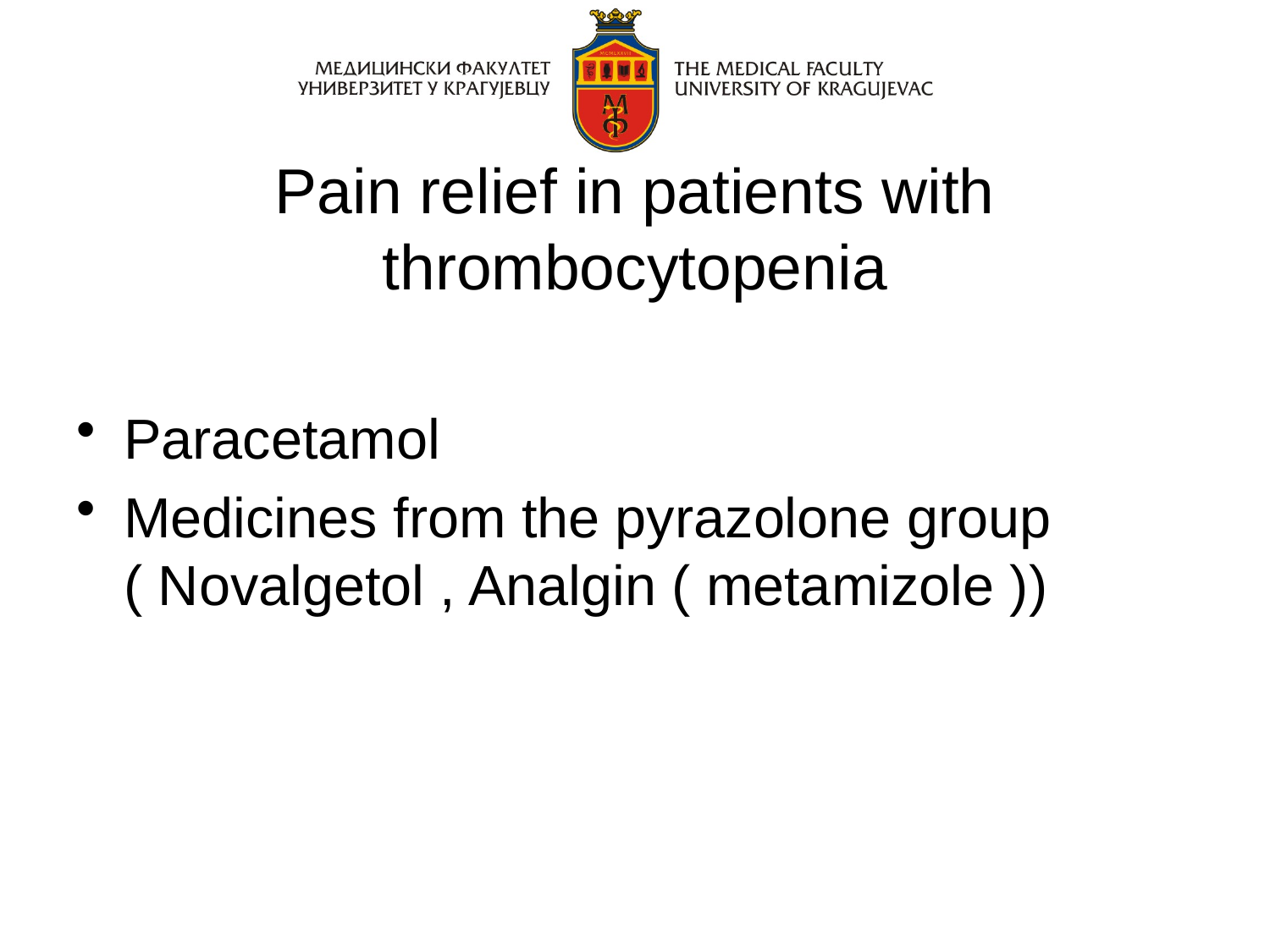

# Pain relief in patients with thrombocytopenia
Paracetamol
Medicines from the pyrazolone group ( Novalgetol , Analgin ( metamizole ))